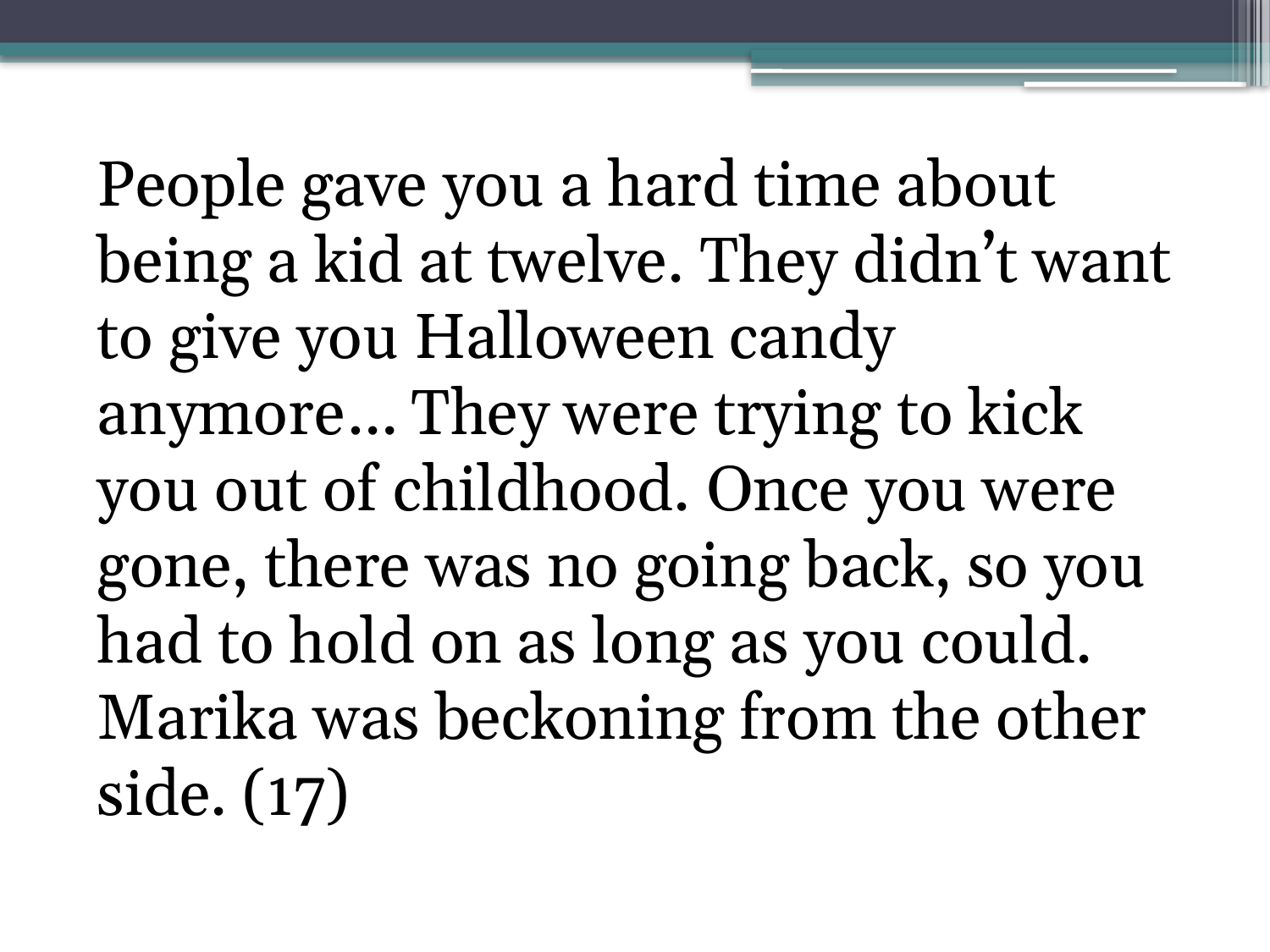

People gave you a hard time about being a kid at twelve. They didn’t want to give you Halloween candy anymore… They were trying to kick you out of childhood. Once you were gone, there was no going back, so you had to hold on as long as you could. Marika was beckoning from the other side. (17)